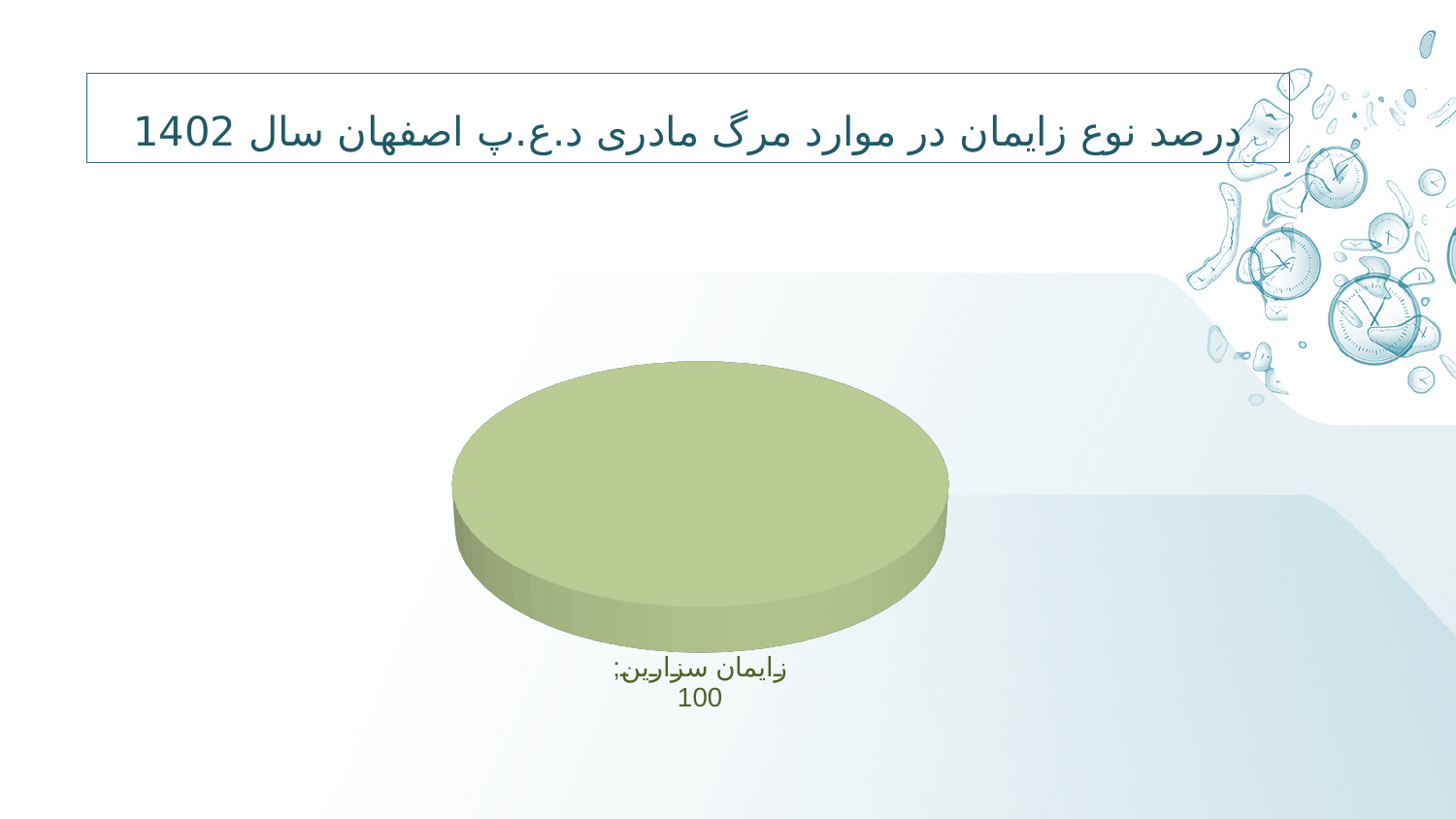

# درصد نوع زایمان در موارد مرگ مادری د.ع.پ اصفهان سال 1402

[unsupported chart]

[unsupported chart]

[unsupported chart]